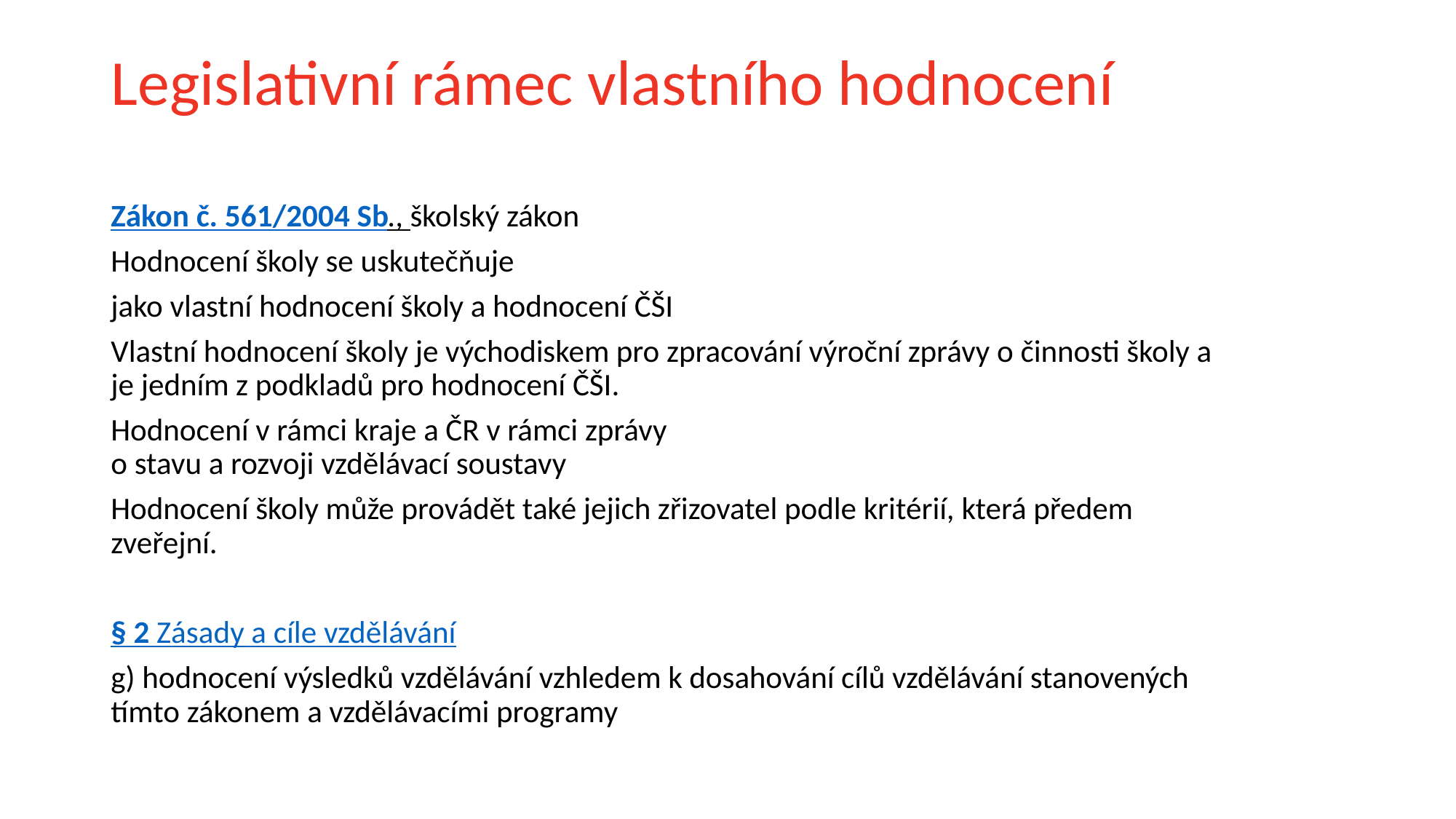

# Legislativní rámec vlastního hodnocení
Zákon č. 561/2004 Sb., školský zákon
Hodnocení školy se uskutečňuje
jako vlastní hodnocení školy a hodnocení ČŠI
Vlastní hodnocení školy je východiskem pro zpracování výroční zprávy o činnosti školy a je jedním z podkladů pro hodnocení ČŠI.
Hodnocení v rámci kraje a ČR v rámci zprávy
o stavu a rozvoji vzdělávací soustavy
Hodnocení školy může provádět také jejich zřizovatel podle kritérií, která předem zveřejní.

§ 2 Zásady a cíle vzdělávání
g) hodnocení výsledků vzdělávání vzhledem k dosahování cílů vzdělávání stanovených tímto zákonem a vzdělávacími programy